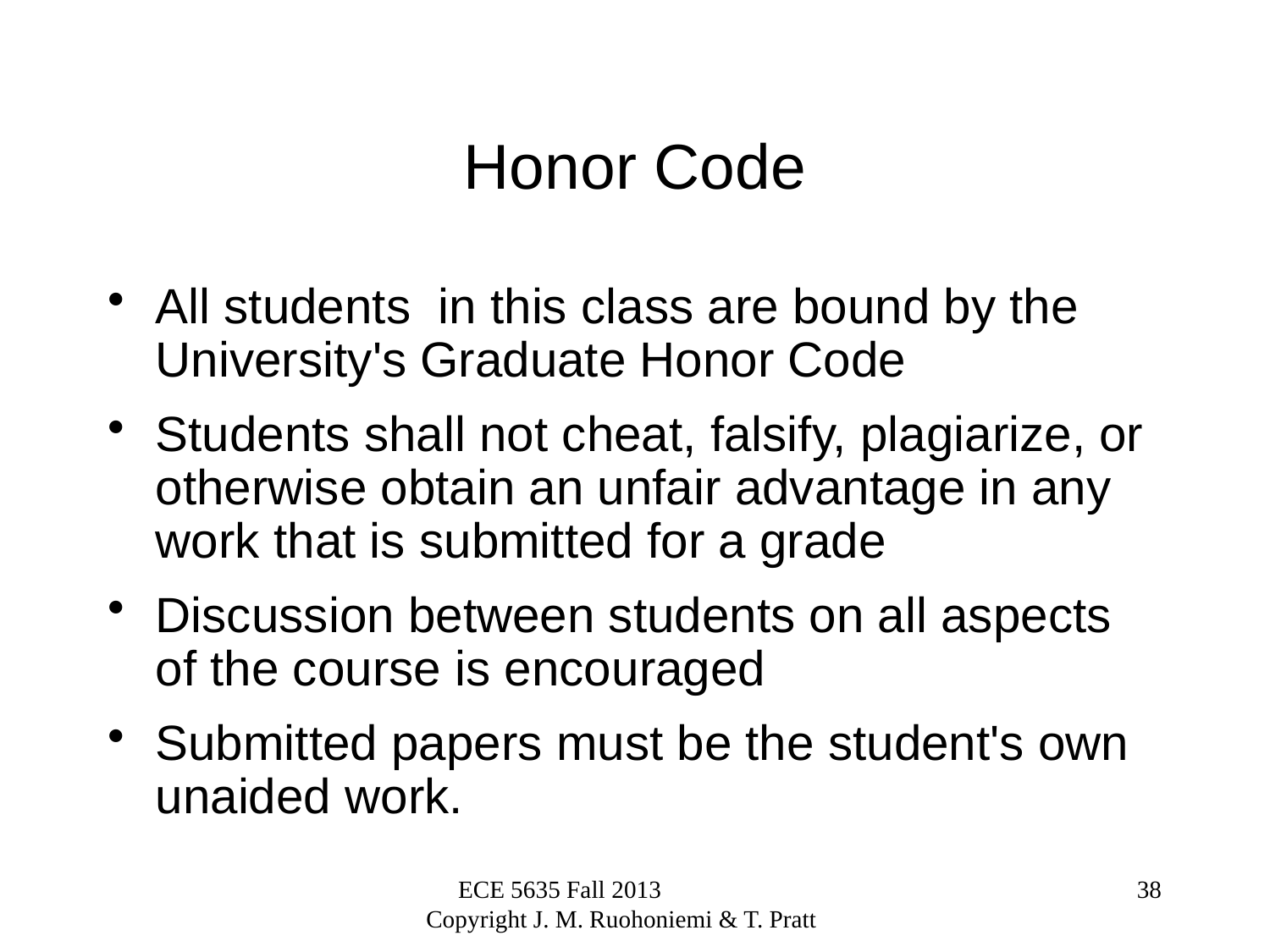

# Honor Code
All students  in this class are bound by the University's Graduate Honor Code
Students shall not cheat, falsify, plagiarize, or otherwise obtain an unfair advantage in any work that is submitted for a grade
Discussion between students on all aspects of the course is encouraged
Submitted papers must be the student's own unaided work.
ECE 5635 Fall 2013                      Copyright J. M. Ruohoniemi & T. Pratt
38